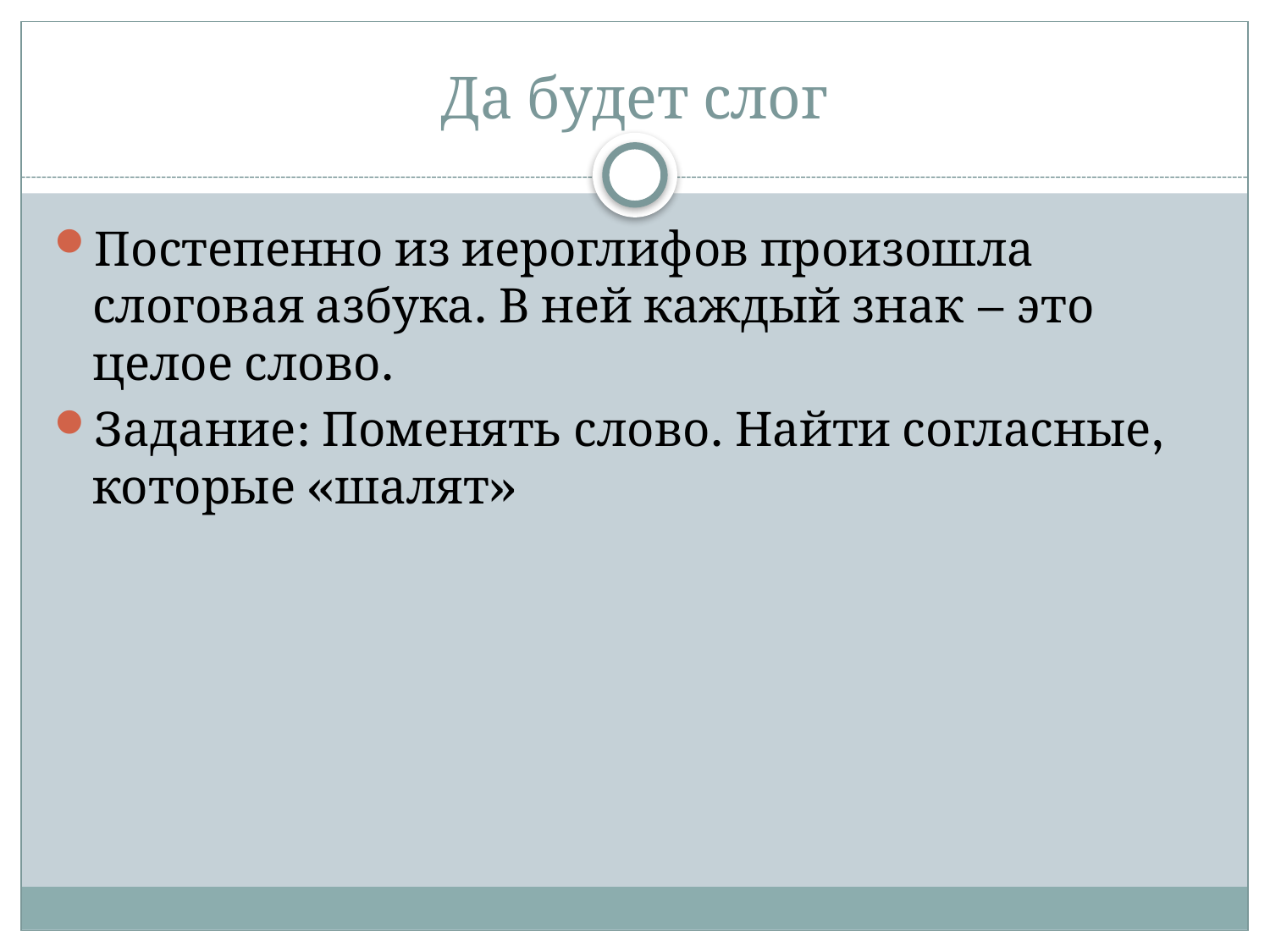

# Да будет слог
Постепенно из иероглифов произошла слоговая азбука. В ней каждый знак – это целое слово.
Задание: Поменять слово. Найти согласные, которые «шалят»